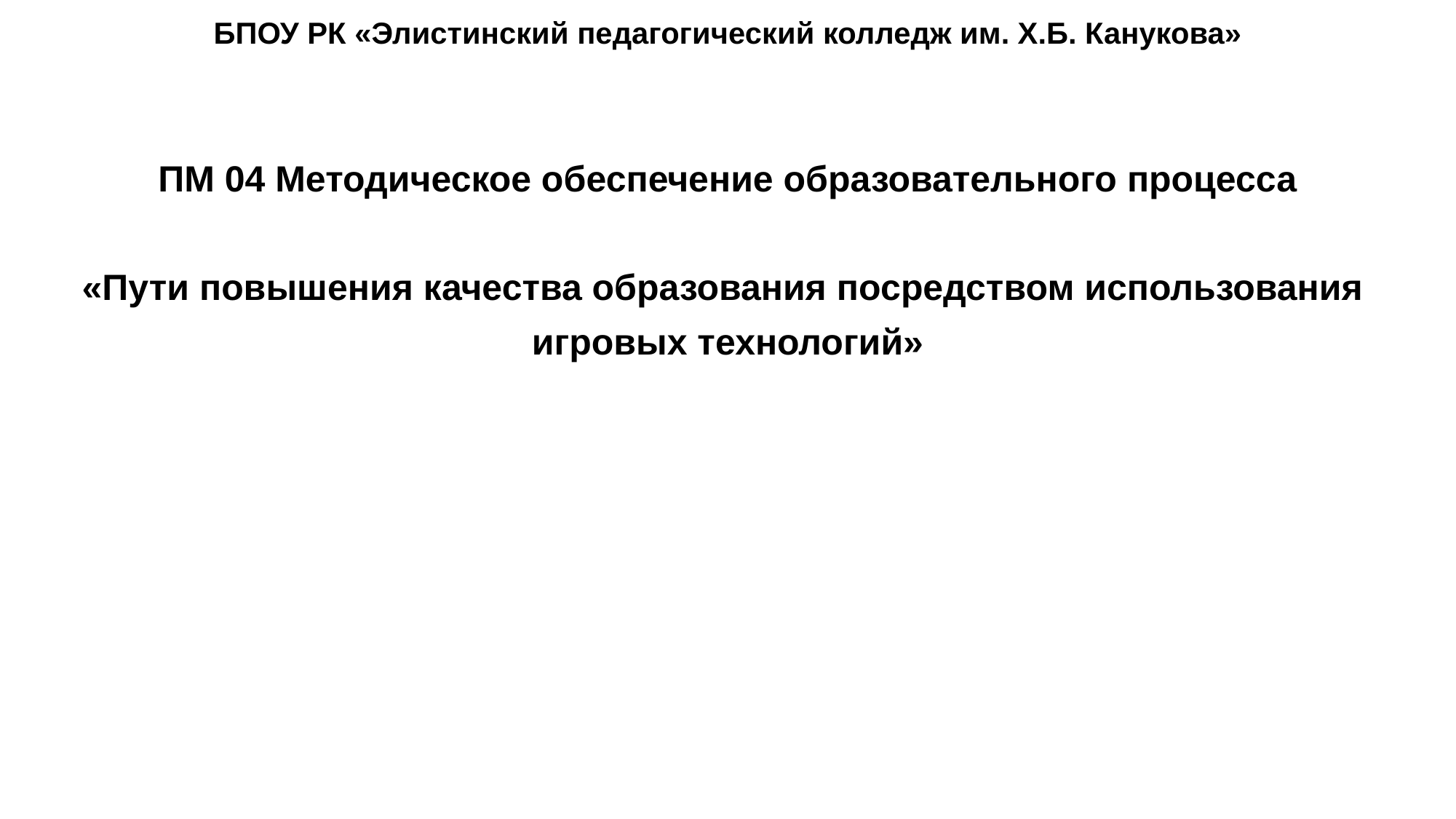

# БПОУ РК «Элистинский педагогический колледж им. Х.Б. Канукова»
ПМ 04 Методическое обеспечение образовательного процесса

«Пути повышения качества образования посредством использования
игровых технологий»